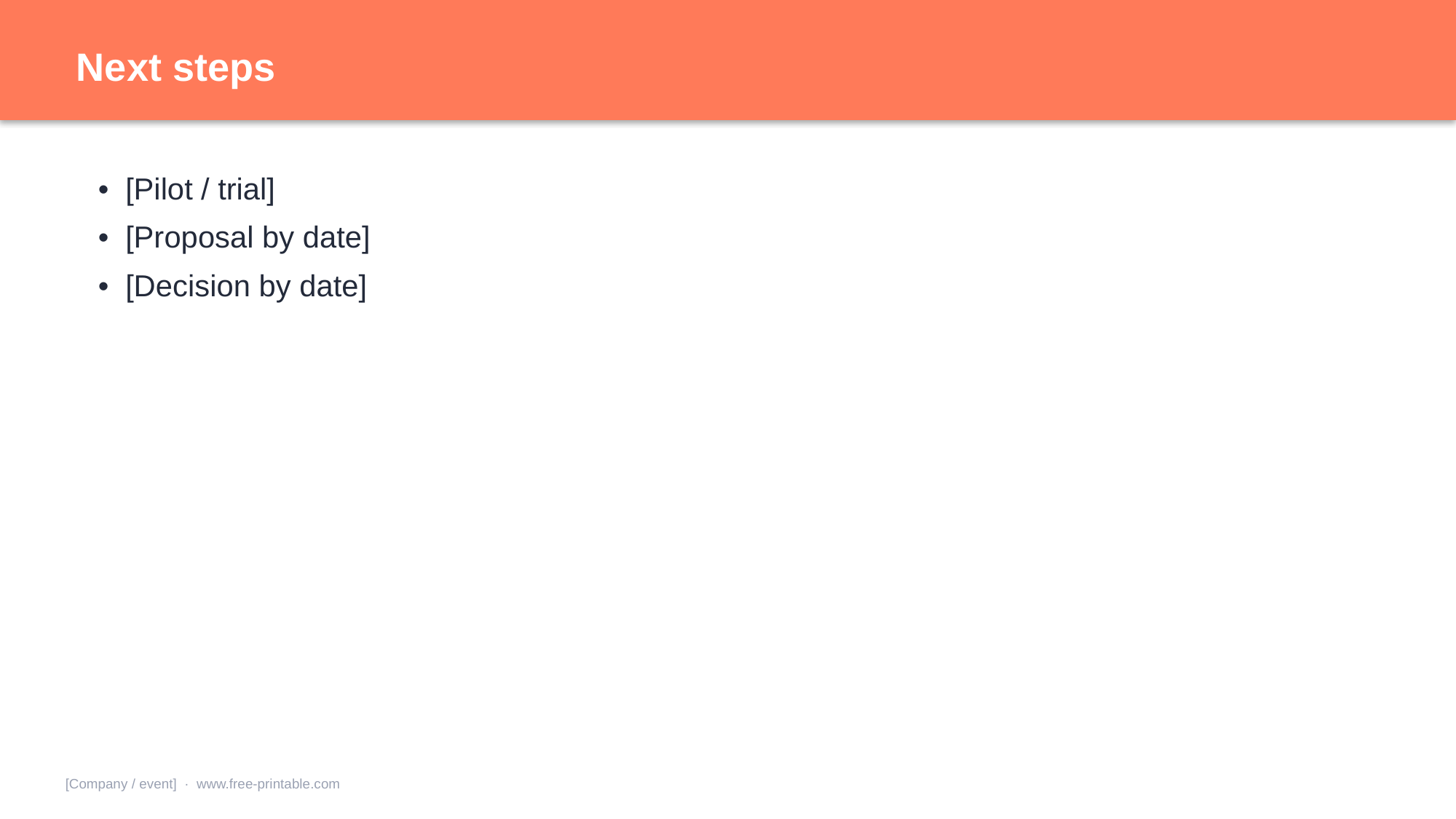

Next steps
•  [Pilot / trial]
•  [Proposal by date]
•  [Decision by date]
[Company / event]  ·  www.free-printable.com